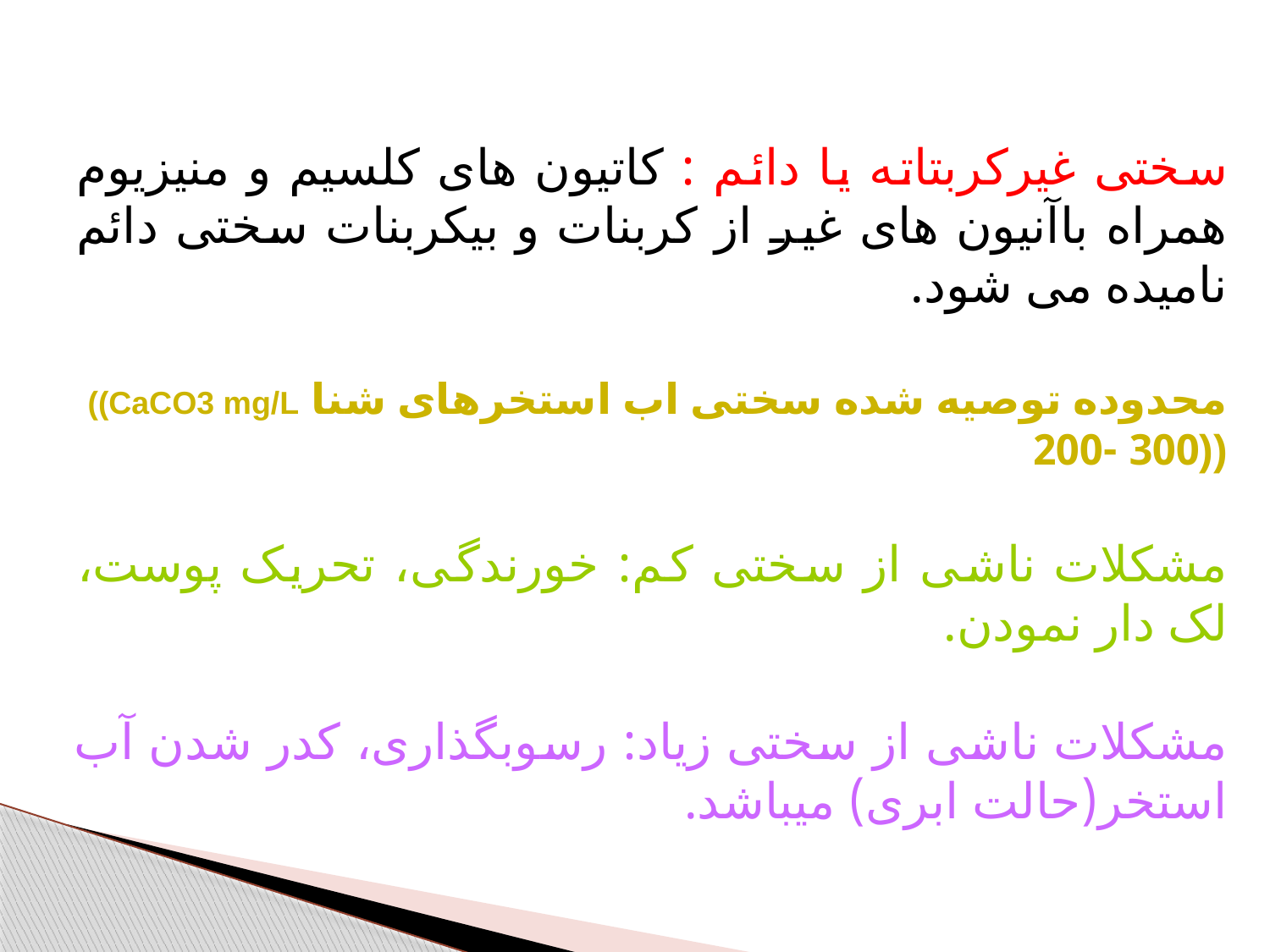

سختی غیرکربتاته یا دائم : کاتیون های کلسیم و منیزیوم همراه باآنیون های غیر از کربنات و بیکربنات سختی دائم نامیده می شود.

((CaCO3 mg/L محدوده توصیه شده سختی اب استخرهای شنا 300 -200))

مشکلات ناشی از سختی کم: خورندگی، تحریک پوست، لک دار نمودن.

مشکلات ناشی از سختی زیاد: رسوبگذاری، کدر شدن آب استخر(حالت ابری) میباشد.